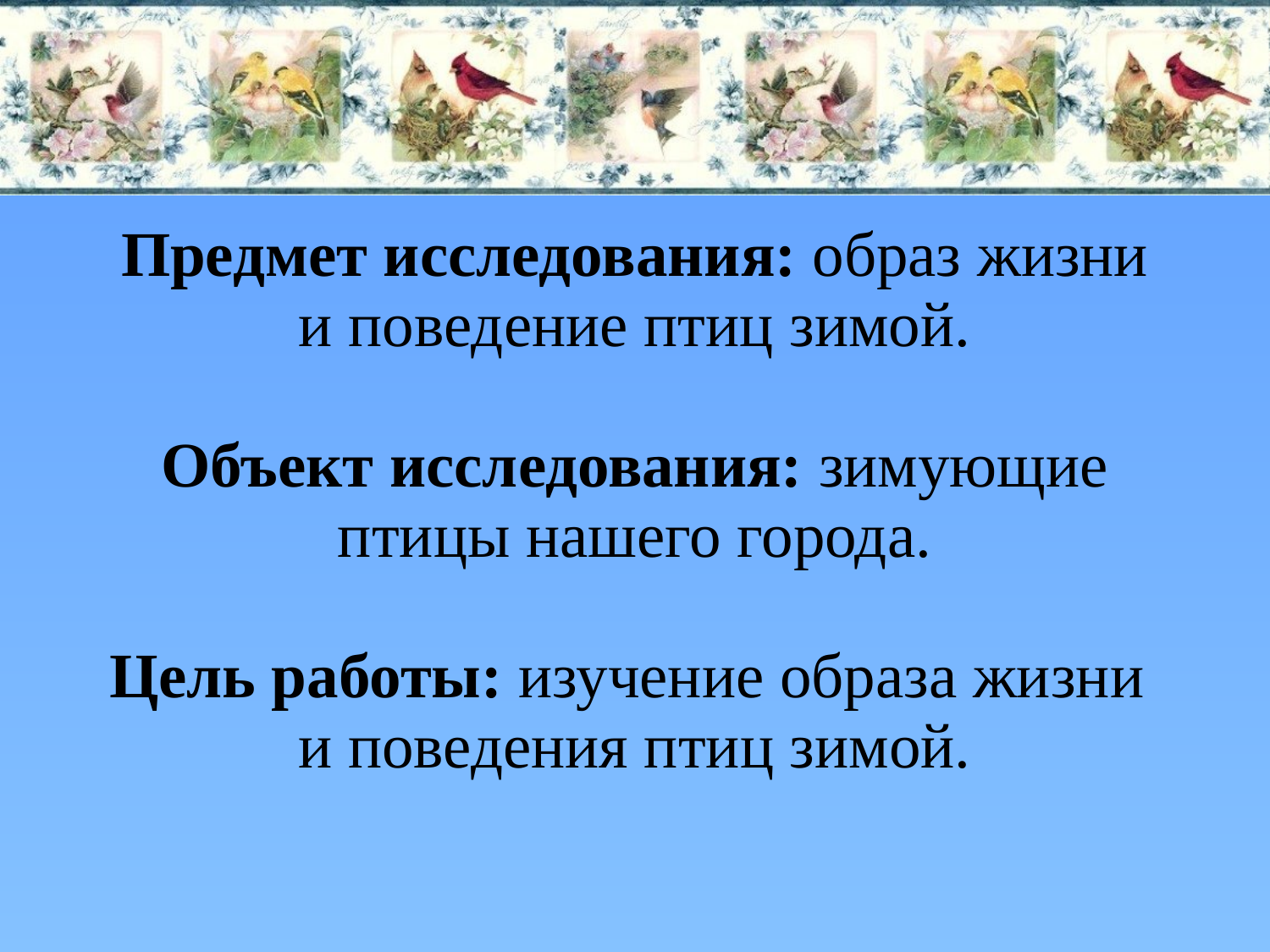

# Предмет исследования: образ жизни и поведение птиц зимой. Объект исследования: зимующие птицы нашего города. Цель работы: изучение образа жизни  и поведения птиц зимой.